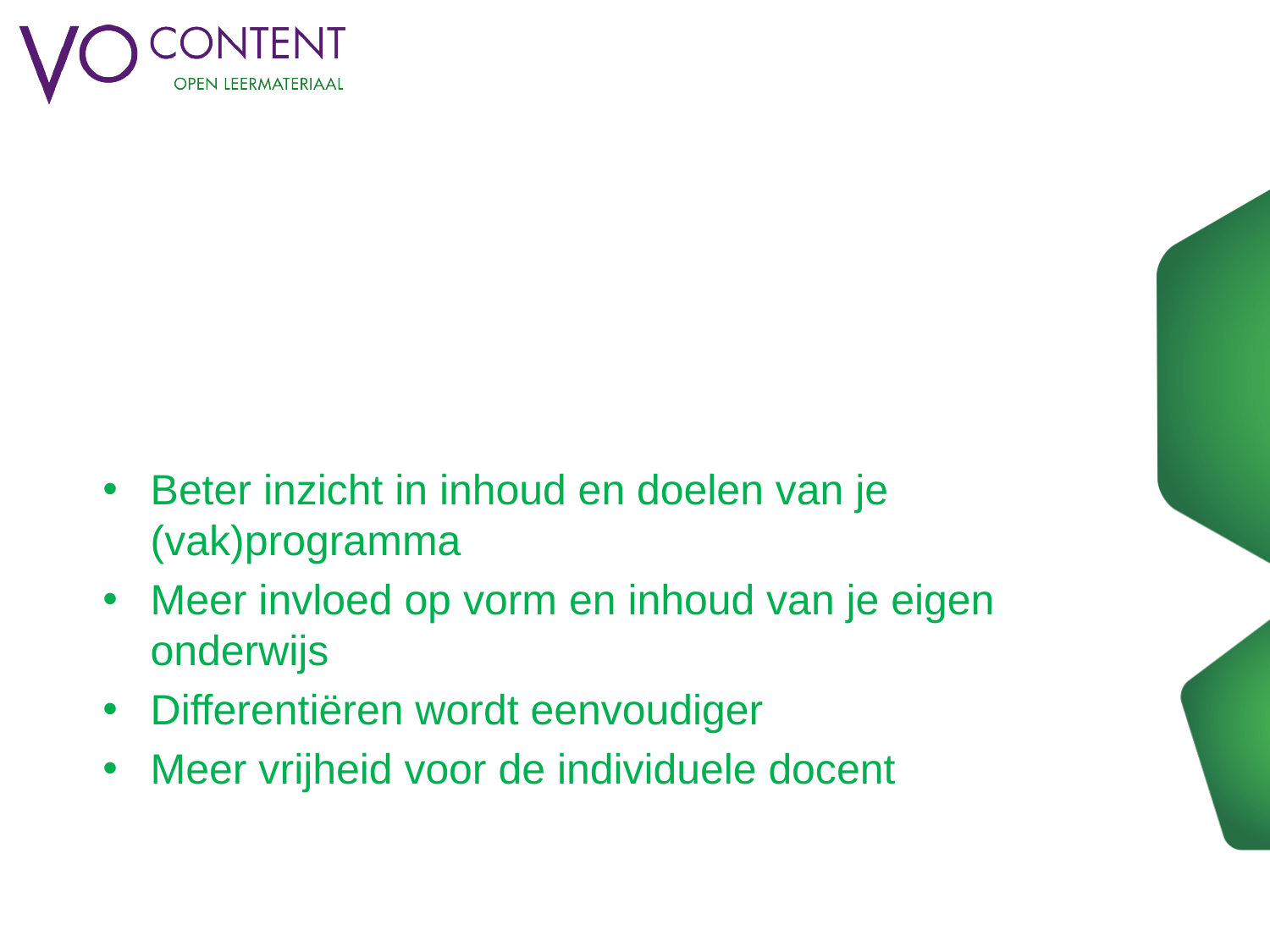

Beter inzicht in inhoud en doelen van je (vak)programma
Meer invloed op vorm en inhoud van je eigen onderwijs
Differentiëren wordt eenvoudiger
Meer vrijheid voor de individuele docent